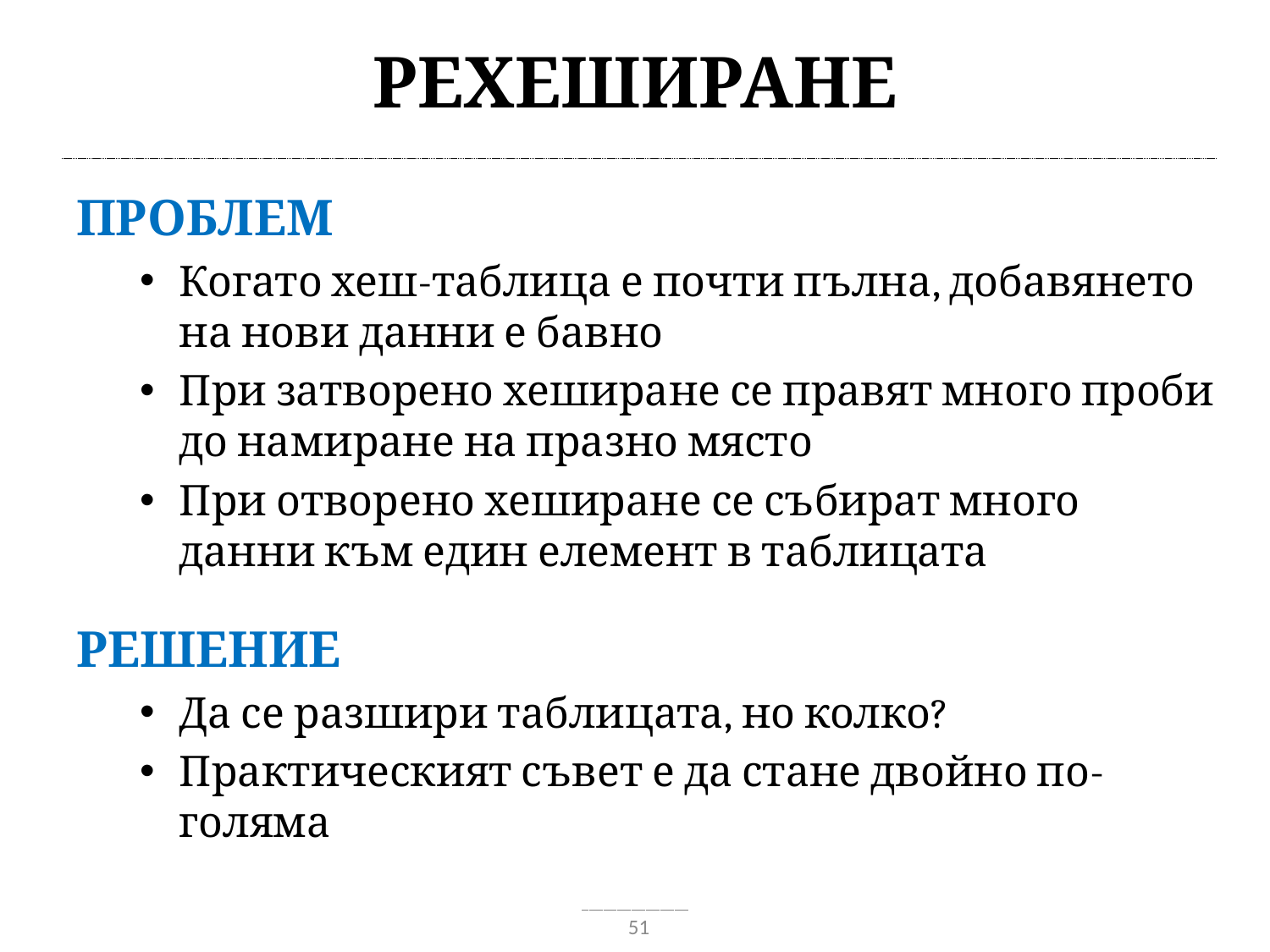

# Рехеширане
Проблем
Когато хеш-таблица е почти пълна, добавянето на нови данни е бавно
При затворено хеширане се правят много проби до намиране на празно място
При отворено хеширане се събират много данни към един елемент в таблицата
Решение
Да се разшири таблицата, но колко?
Практическият съвет е да стане двойно по-голяма

51